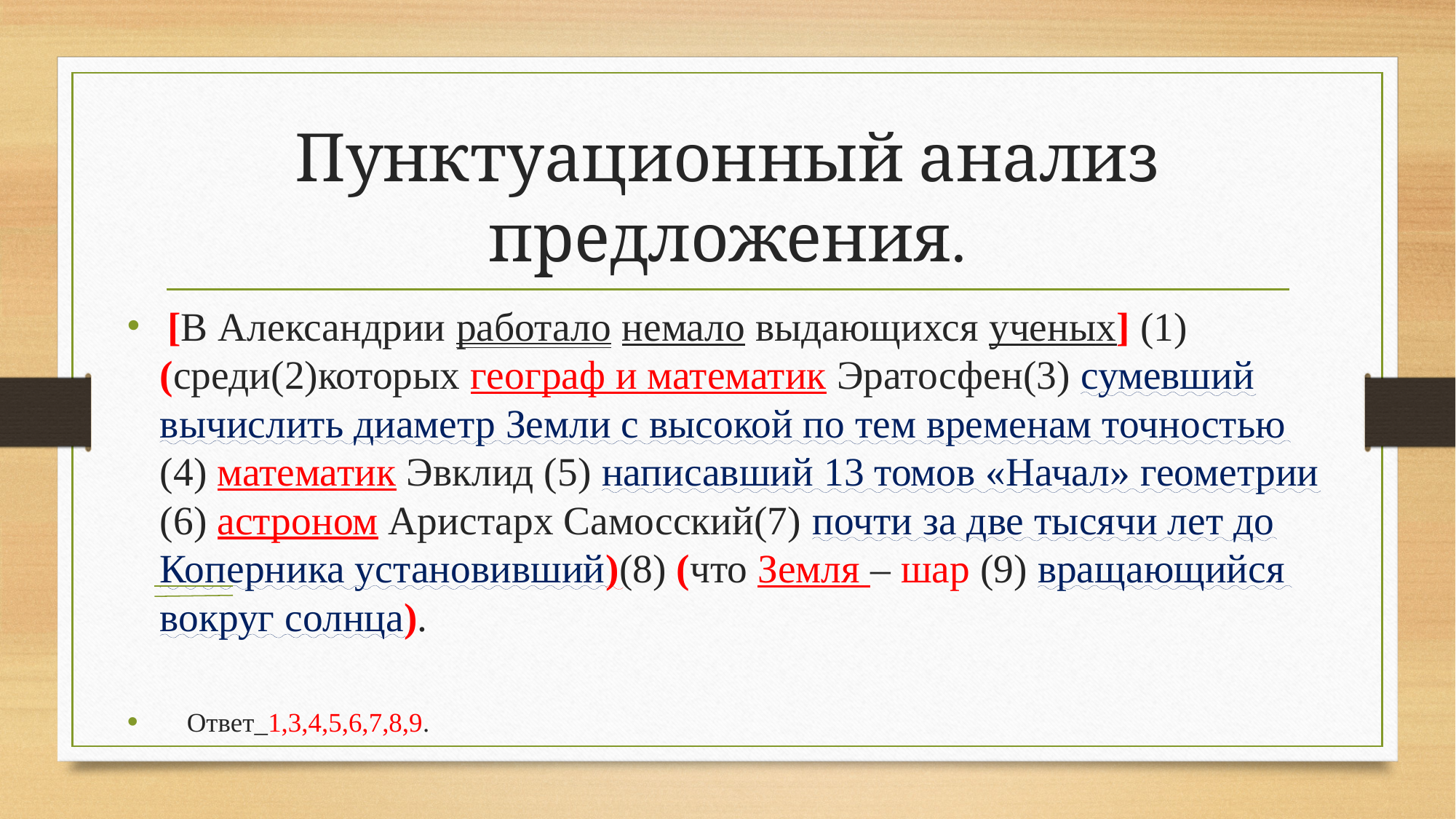

# Пунктуационный анализ предложения.
 [В Александрии работало немало выдающихся ученых] (1) (среди(2)которых географ и математик Эратосфен(3) сумевший вычислить диаметр Земли с высокой по тем временам точностью (4) математик Эвклид (5) написавший 13 томов «Начал» геометрии (6) астроном Аристарх Самосский(7) почти за две тысячи лет до Коперника установивший)(8) (что Земля – шар (9) вращающийся вокруг солнца).

    Ответ_1,3,4,5,6,7,8,9.